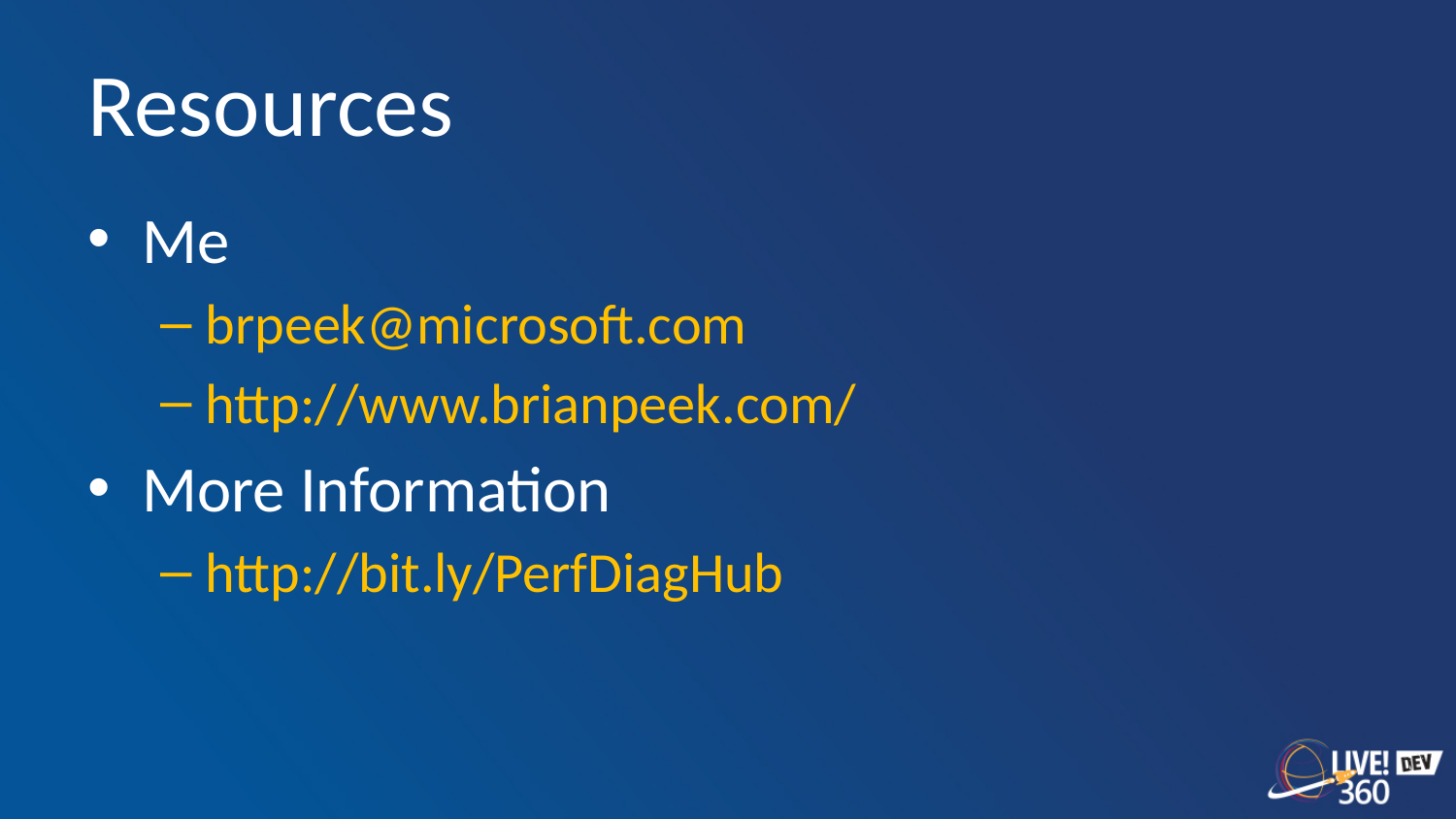

# Resources
Me
brpeek@microsoft.com
http://www.brianpeek.com/
More Information
http://bit.ly/PerfDiagHub